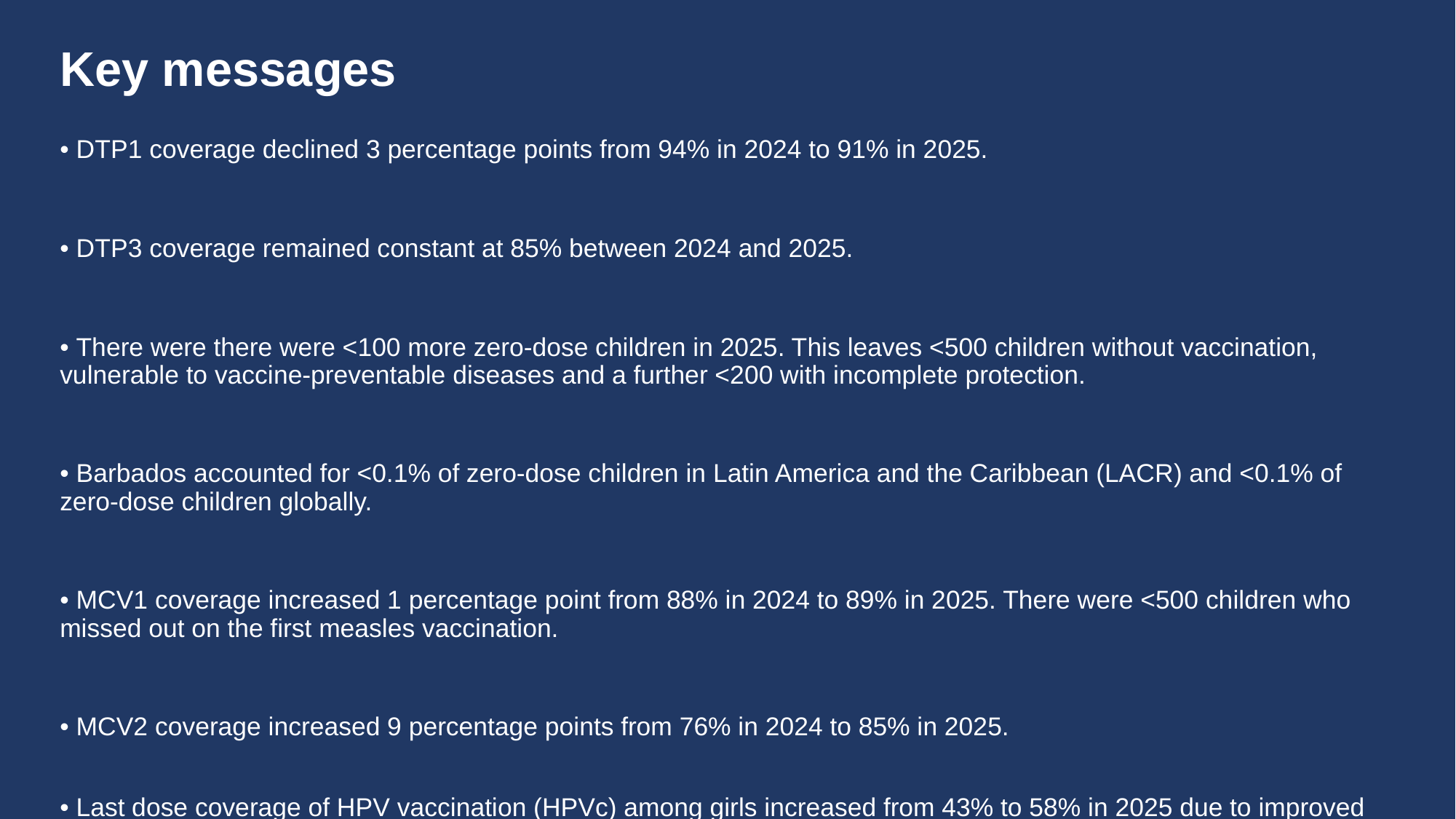

# Key messages
• DTP1 coverage declined 3 percentage points from 94% in 2024 to 91% in 2025.

• DTP3 coverage remained constant at 85% between 2024 and 2025.

• There were there were <100 more zero-dose children in 2025. This leaves <500 children without vaccination, vulnerable to vaccine-preventable diseases and a further <200 with incomplete protection.

• Barbados accounted for <0.1% of zero-dose children in Latin America and the Caribbean (LACR) and <0.1% of zero-dose children globally.

• MCV1 coverage increased 1 percentage point from 88% in 2024 to 89% in 2025. There were <500 children who missed out on the first measles vaccination.

• MCV2 coverage increased 9 percentage points from 76% in 2024 to 85% in 2025.

• Last dose coverage of HPV vaccination (HPVc) among girls increased from 43% to 58% in 2025 due to improved programme performance.